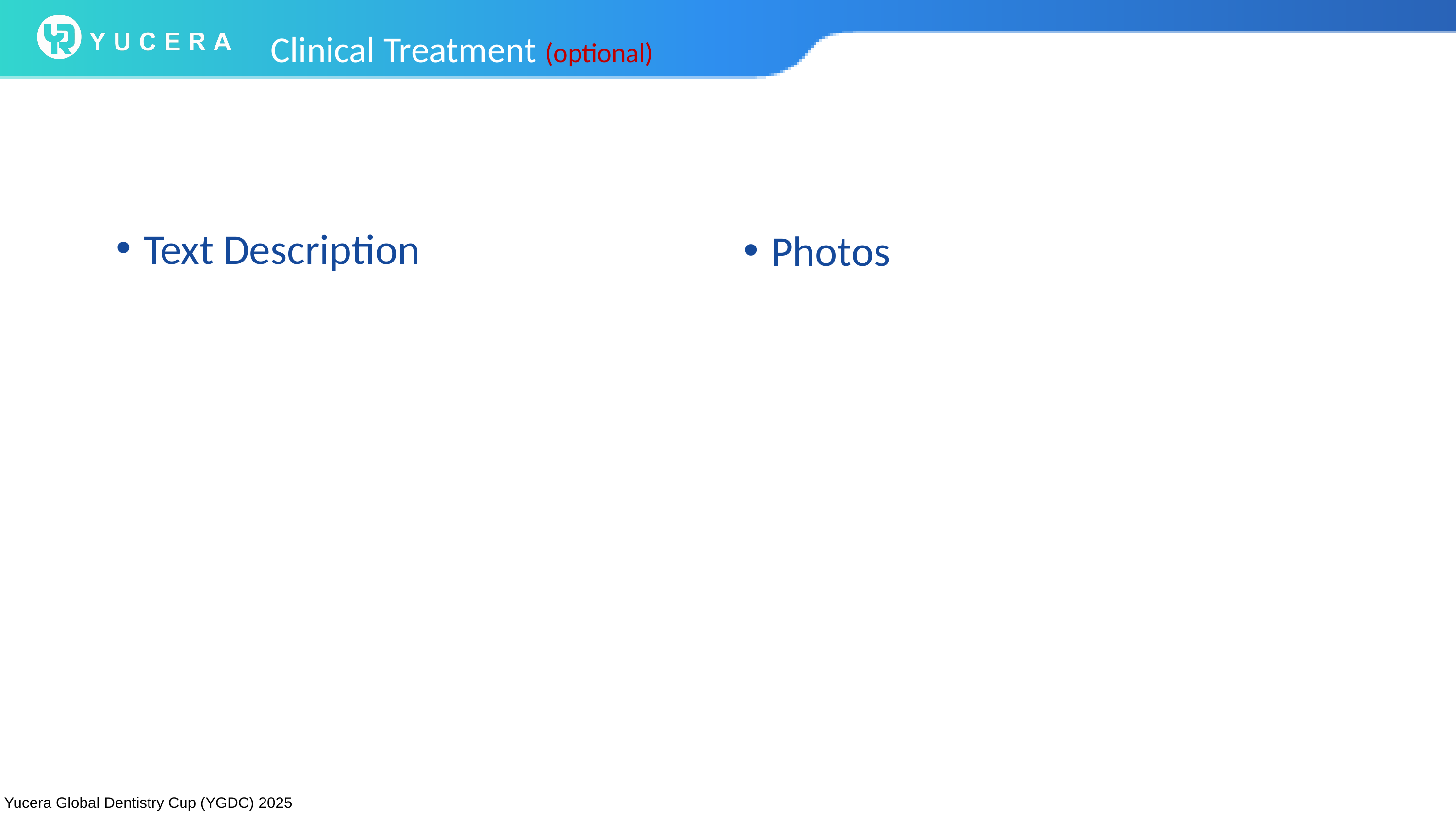

Clinical Treatment (optional)
Text Description
Photos

Yucera Global Dentistry Cup (YGDC) 2025